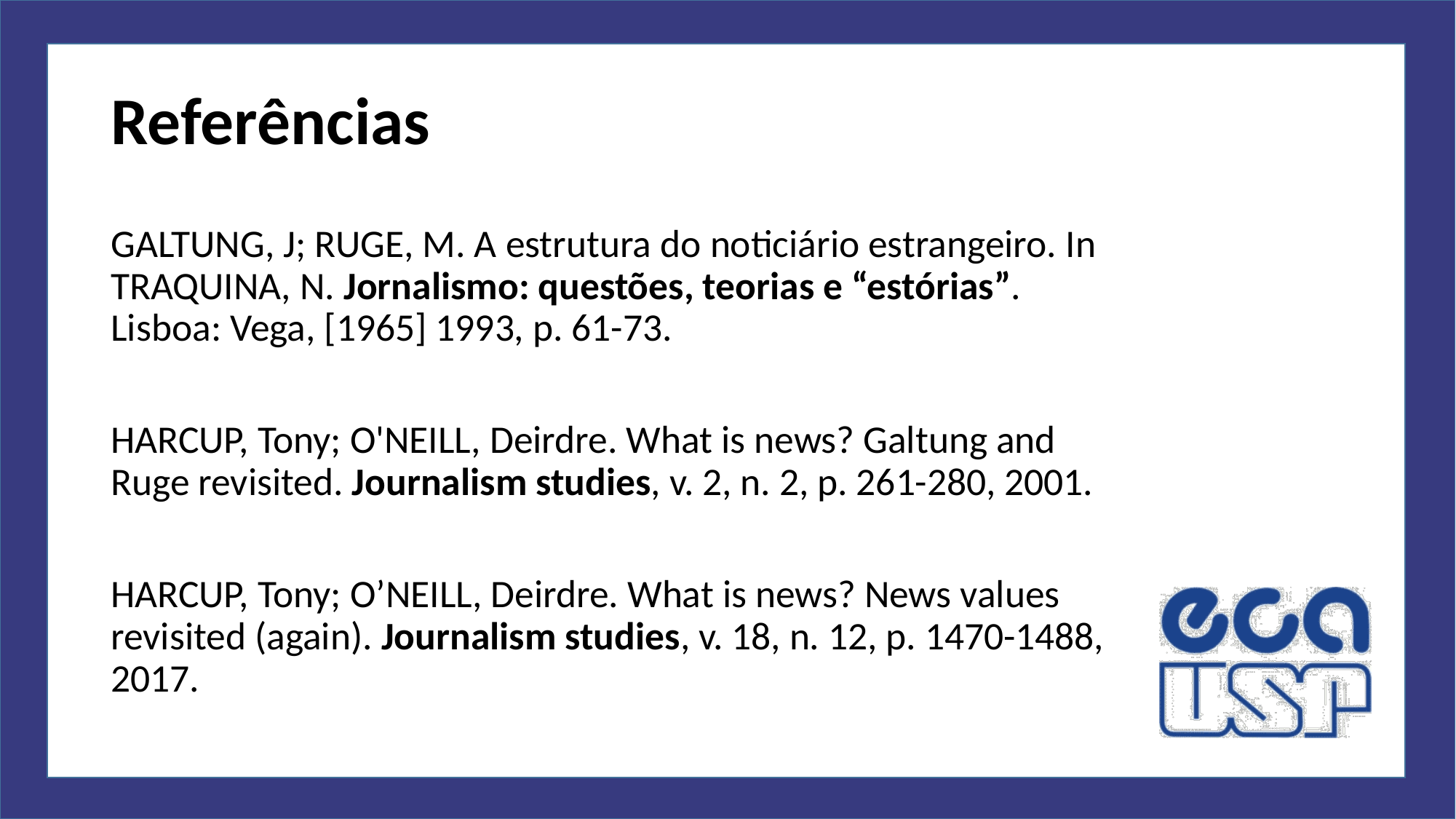

# Referências
GALTUNG, J; RUGE, M. A estrutura do noticiário estrangeiro. In TRAQUINA, N. Jornalismo: questões, teorias e “estórias”. Lisboa: Vega, [1965] 1993, p. 61-73.

HARCUP, Tony; O'NEILL, Deirdre. What is news? Galtung and Ruge revisited. Journalism studies, v. 2, n. 2, p. 261-280, 2001.

HARCUP, Tony; O’NEILL, Deirdre. What is news? News values revisited (again). Journalism studies, v. 18, n. 12, p. 1470-1488, 2017.